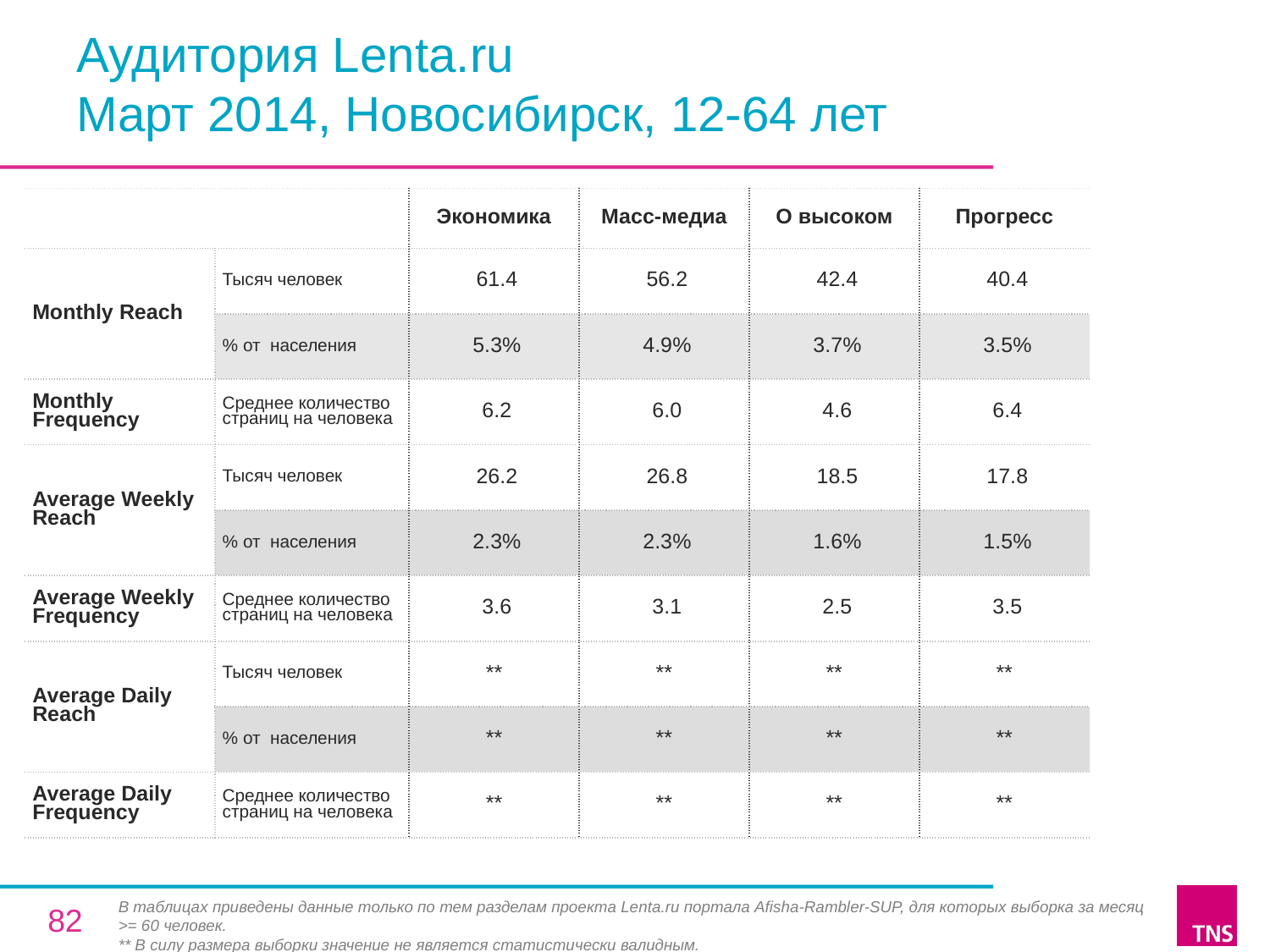

# Аудитория Lenta.ru Март 2014, Новосибирск, 12-64 лет
|  |  | Экономика | Масс-медиа | О высоком | Прогресс |
| --- | --- | --- | --- | --- | --- |
| Monthly Reach | Тысяч человек | 61.4 | 56.2 | 42.4 | 40.4 |
|  | % от населения | 5.3% | 4.9% | 3.7% | 3.5% |
| Monthly Frequency | Среднее количество страниц на человека | 6.2 | 6.0 | 4.6 | 6.4 |
| Average Weekly Reach | Тысяч человек | 26.2 | 26.8 | 18.5 | 17.8 |
|  | % от населения | 2.3% | 2.3% | 1.6% | 1.5% |
| Average Weekly Frequency | Среднее количество страниц на человека | 3.6 | 3.1 | 2.5 | 3.5 |
| Average Daily Reach | Тысяч человек | \*\* | \*\* | \*\* | \*\* |
|  | % от населения | \*\* | \*\* | \*\* | \*\* |
| Average Daily Frequency | Среднее количество страниц на человека | \*\* | \*\* | \*\* | \*\* |
В таблицах приведены данные только по тем разделам проекта Lenta.ru портала Afisha-Rambler-SUP, для которых выборка за месяц >= 60 человек.
** В силу размера выборки значение не является статистически валидным.
82